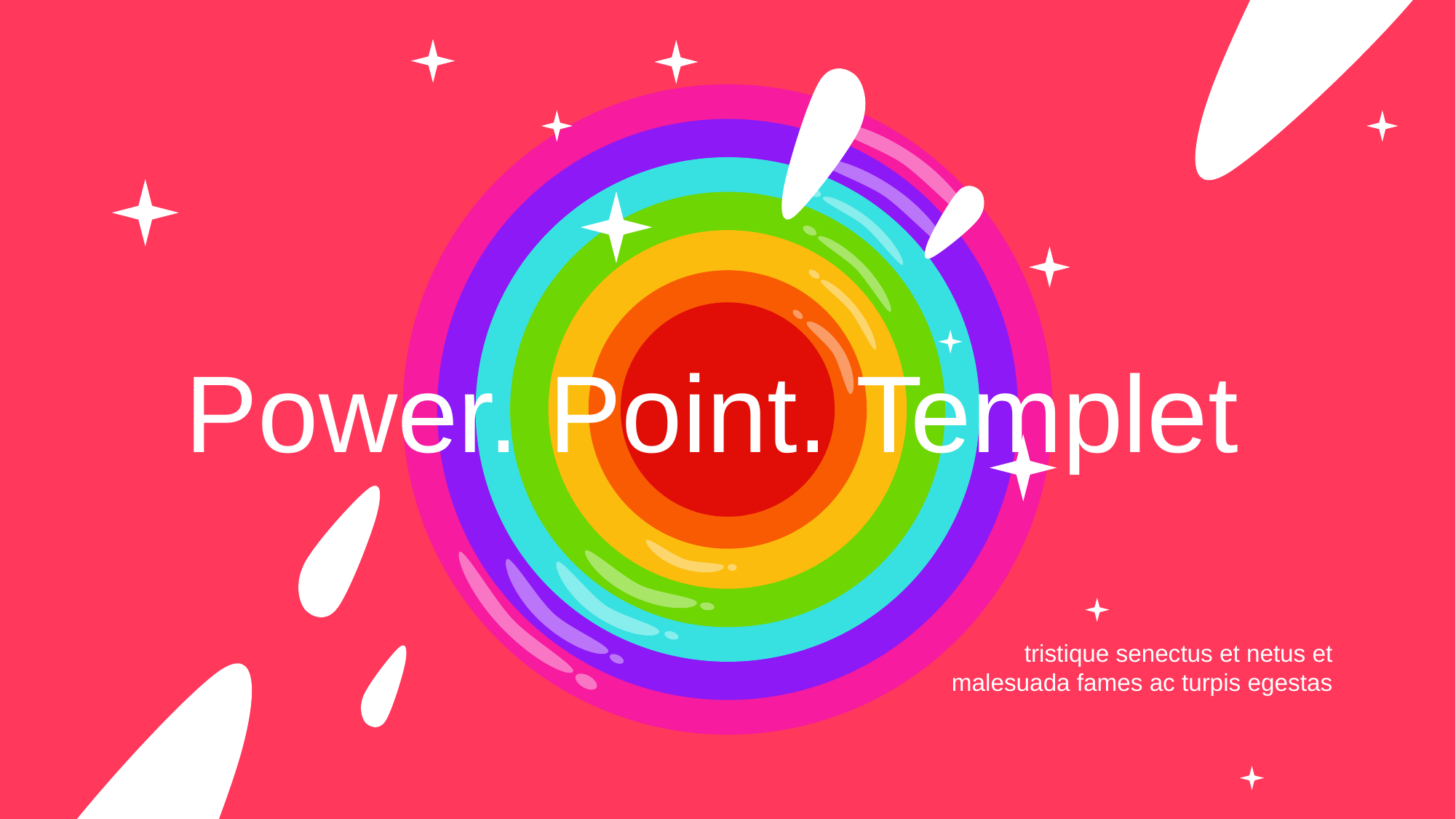

Power. Point. Templet

tristique senectus et netus et malesuada fames ac turpis egestas